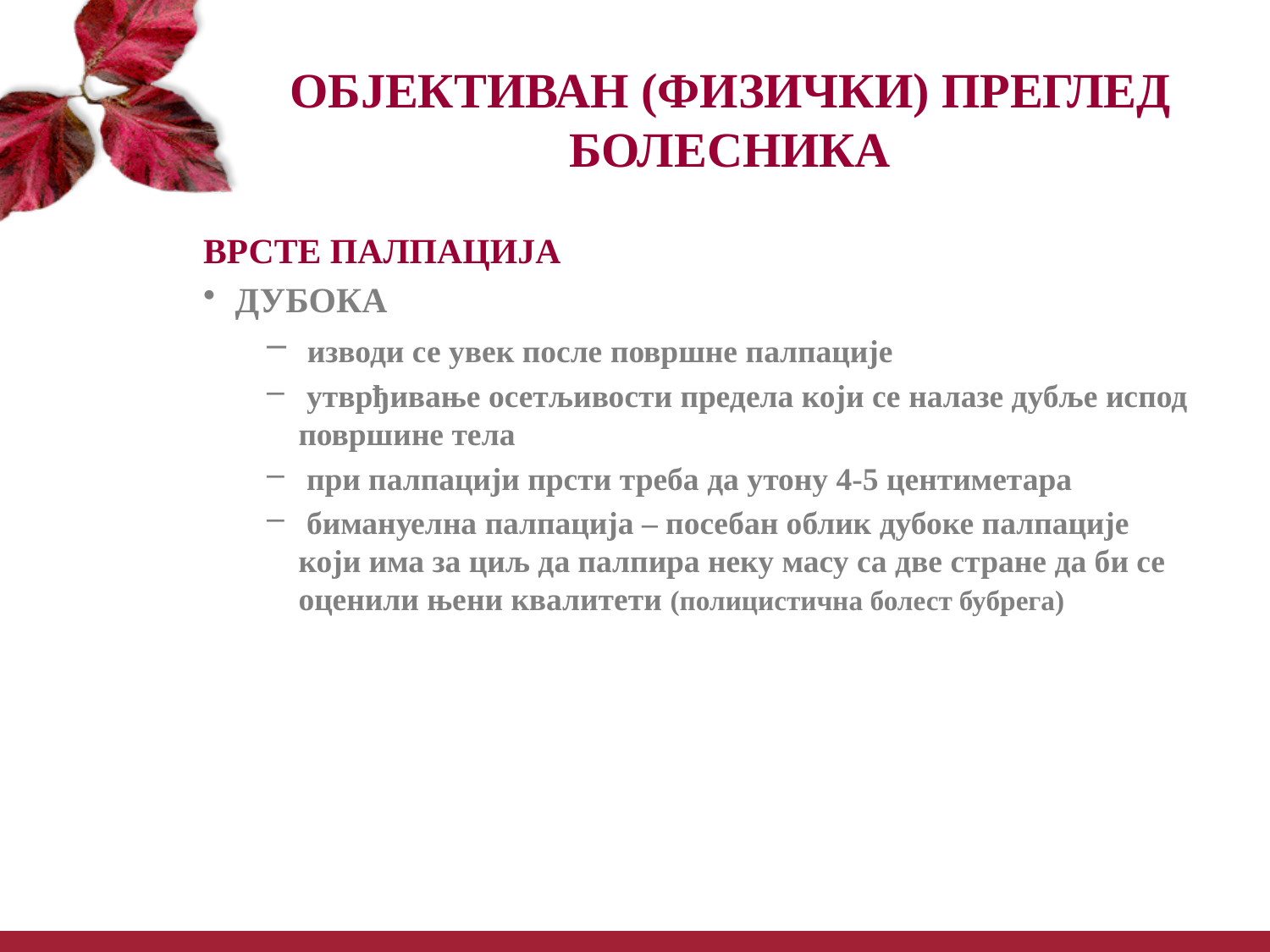

# ОБЈЕКТИВАН (ФИЗИЧКИ) ПРЕГЛЕД БОЛЕСНИКА
ВРСТЕ ПАЛПАЦИЈА
ДУБОКА
 изводи се увек после површне палпације
 утврђивање осетљивости предела који се налазе дубље испод површине тела
 при палпацији прсти треба да утону 4-5 центиметара
 бимануелна палпација – посебан облик дубоке палпације      који има за циљ да палпира неку масу са две стране да би се оценили њени квалитети (полицистична болест бубрега)